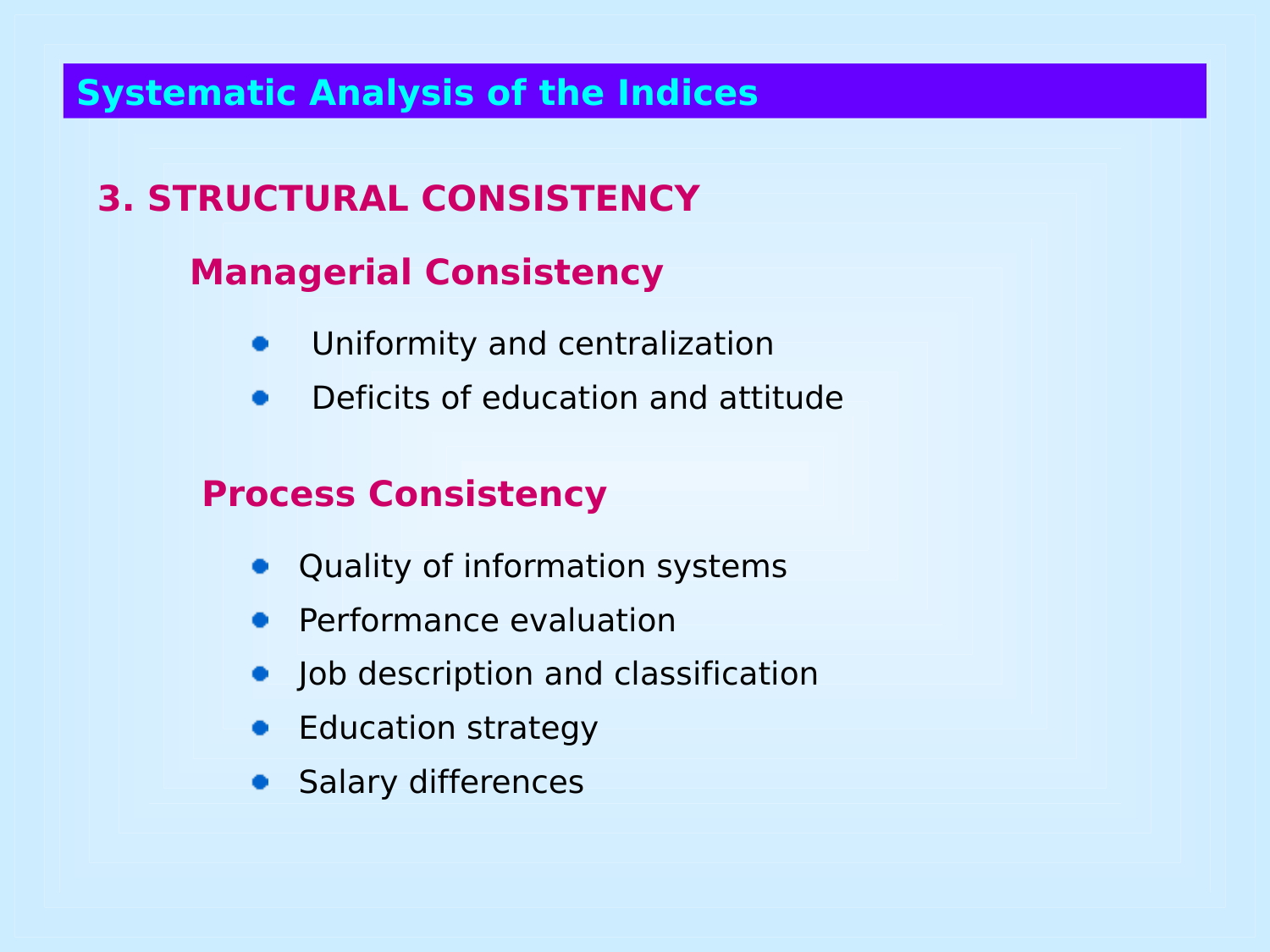

Systematic Analysis of the Indices
3. STRUCTURAL CONSISTENCY
Managerial Consistency
Uniformity and centralization
Deficits of education and attitude
Process Consistency
Quality of information systems
Performance evaluation
Job description and classification
Education strategy
Salary differences